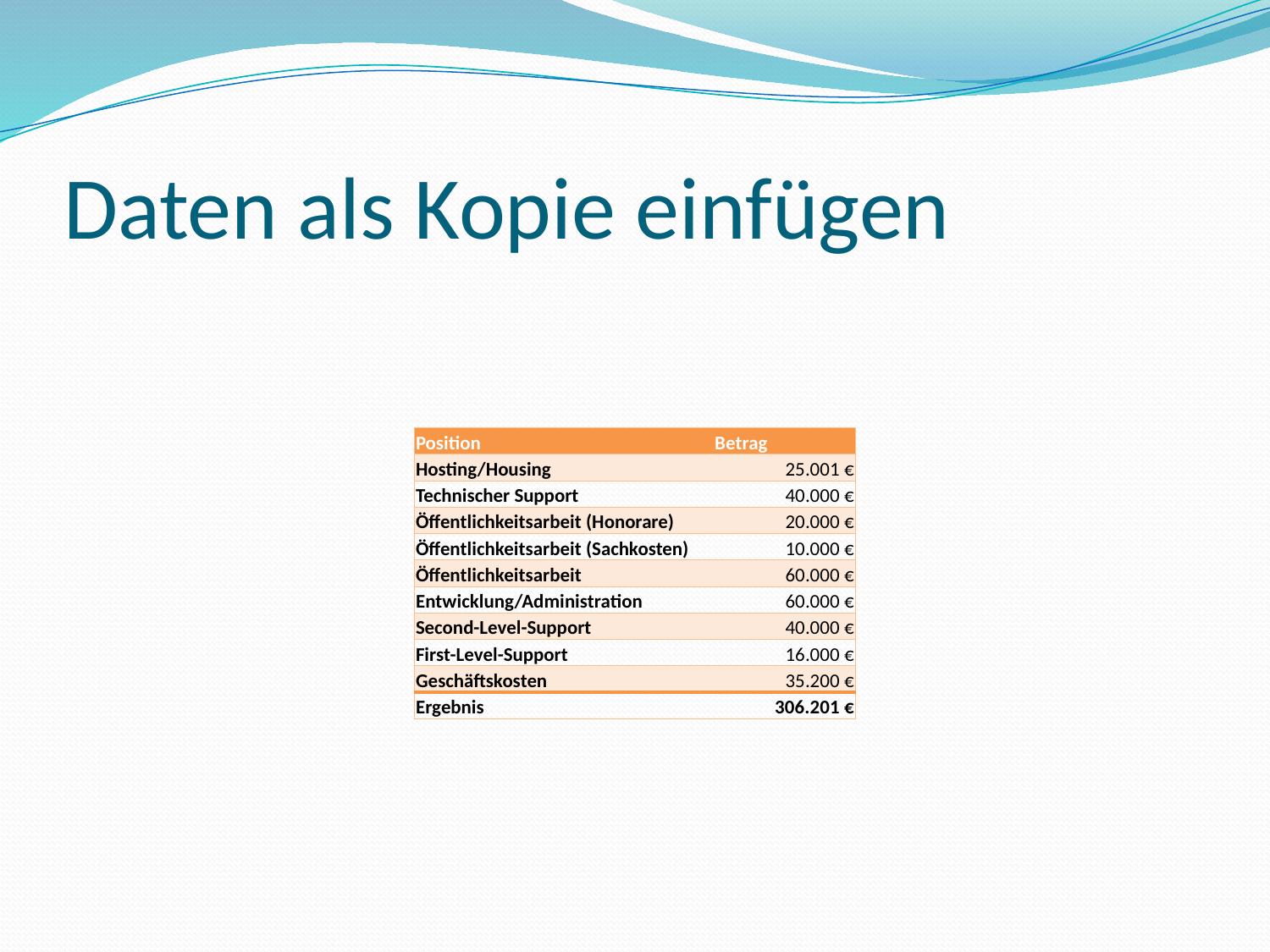

# Daten als Kopie einfügen
| Position | Betrag |
| --- | --- |
| Hosting/Housing | 25.001 € |
| Technischer Support | 40.000 € |
| Öffentlichkeitsarbeit (Honorare) | 20.000 € |
| Öffentlichkeitsarbeit (Sachkosten) | 10.000 € |
| Öffentlichkeitsarbeit | 60.000 € |
| Entwicklung/Administration | 60.000 € |
| Second-Level-Support | 40.000 € |
| First-Level-Support | 16.000 € |
| Geschäftskosten | 35.200 € |
| Ergebnis | 306.201 € |